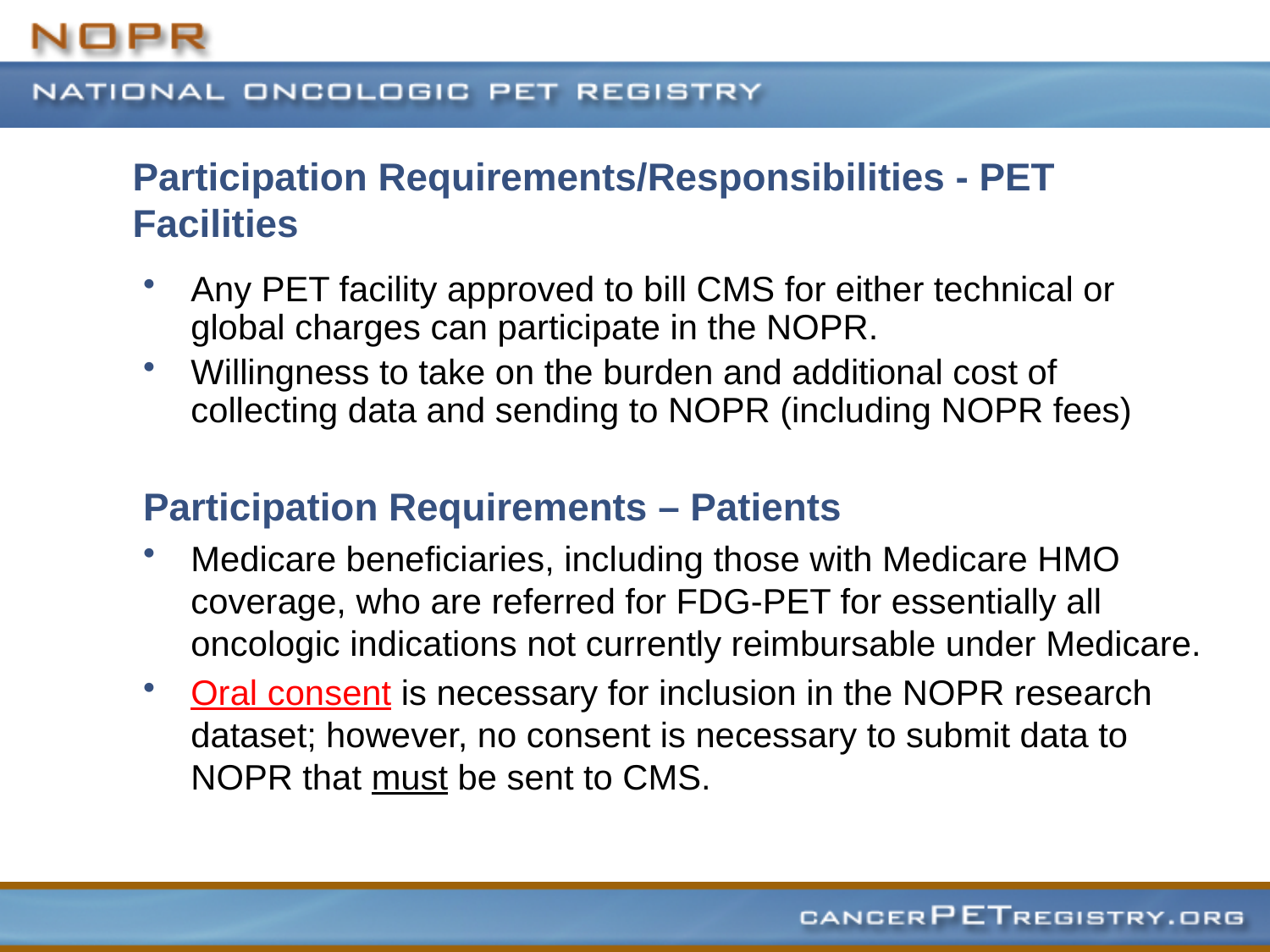

# Participation Requirements/Responsibilities - PET Facilities
Any PET facility approved to bill CMS for either technical or global charges can participate in the NOPR.
Willingness to take on the burden and additional cost of collecting data and sending to NOPR (including NOPR fees)

Participation Requirements – Patients
Medicare beneficiaries, including those with Medicare HMO coverage, who are referred for FDG-PET for essentially all oncologic indications not currently reimbursable under Medicare.
Oral consent is necessary for inclusion in the NOPR research dataset; however, no consent is necessary to submit data to NOPR that must be sent to CMS.